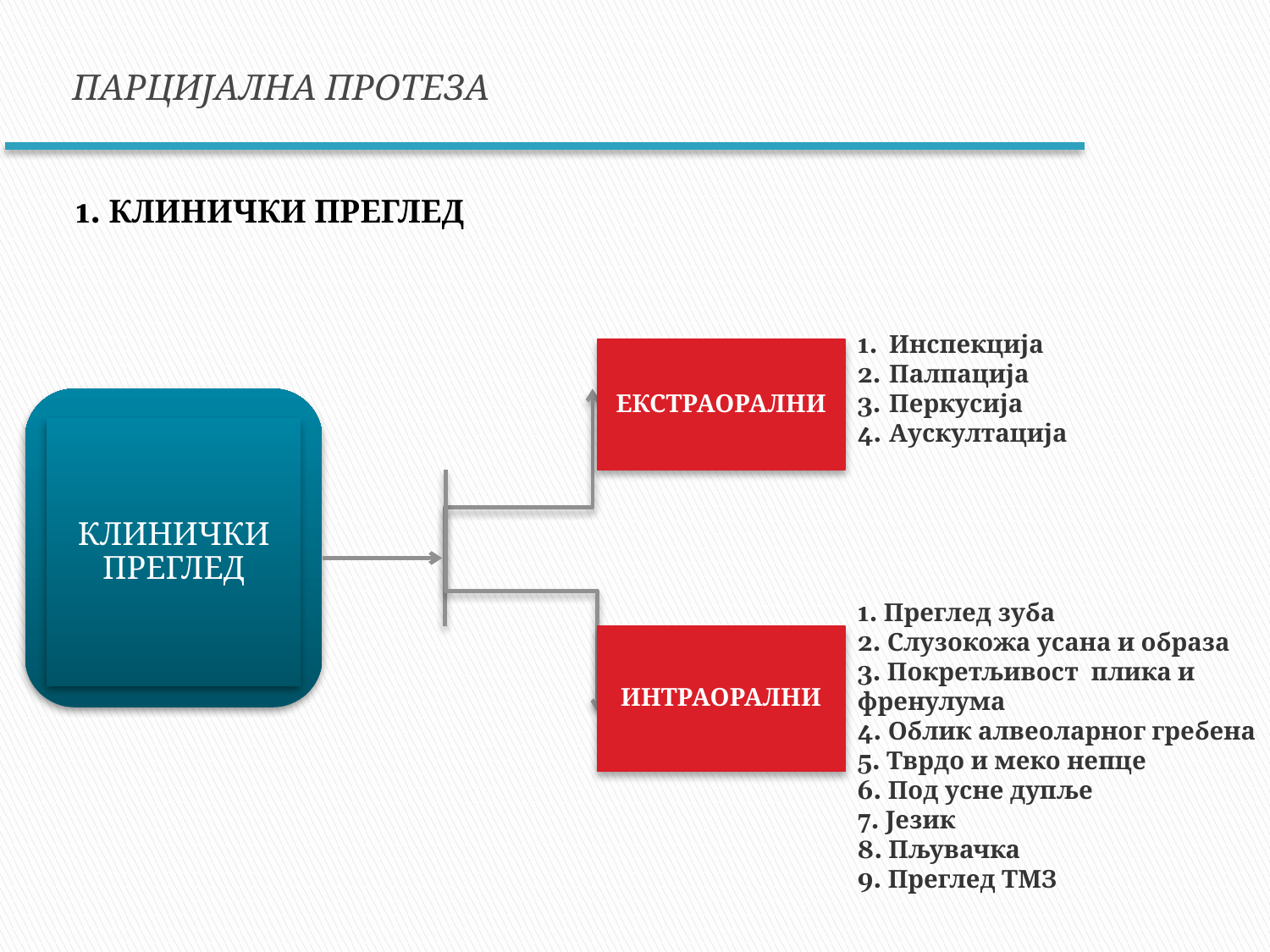

ПАРЦИЈАЛНА ПРОТЕЗА

1. КЛИНИЧКИ ПРЕГЛЕД

Инспекција
Палпација
Перкусија
Аускултација
ЕКСТРАОРАЛНИ

КЛИНИЧКИ ПРЕГЛЕД
1. Преглед зуба
2. Слузокожа усана и образа
3. Покретљивост  плика и френулума
4. Облик алвеоларног гребена
5. Тврдо и меко непце
6. Под усне дупље
7. Језик
8. Пљувачка
9. Преглед ТМЗ

ИНТРАОРАЛНИ